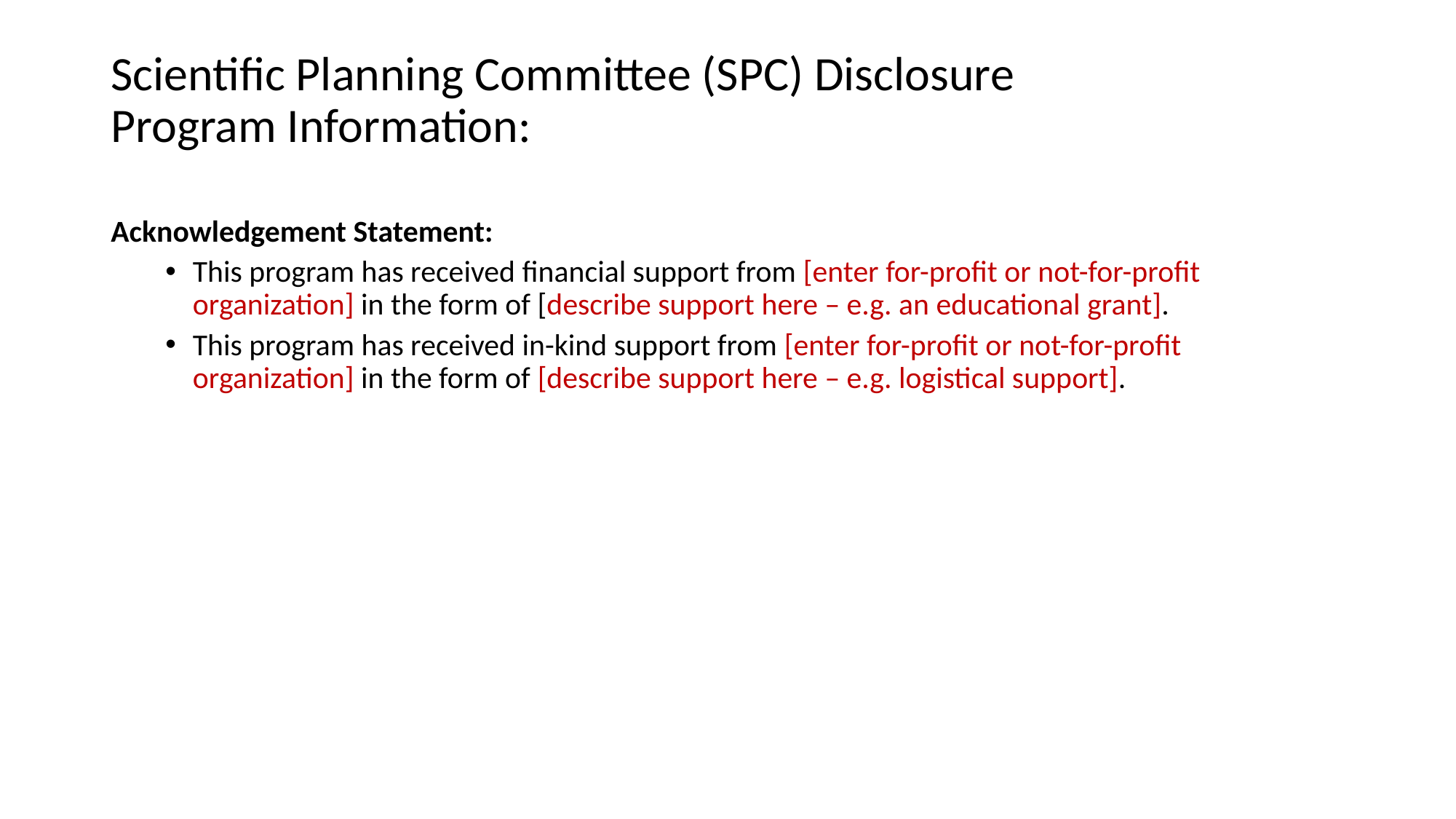

# Scientific Planning Committee (SPC) Disclosure Program Information:

Acknowledgement Statement:
This program has received financial support from [enter for-profit or not-for-profit organization] in the form of [describe support here – e.g. an educational grant].
This program has received in-kind support from [enter for-profit or not-for-profit organization] in the form of [describe support here – e.g. logistical support].